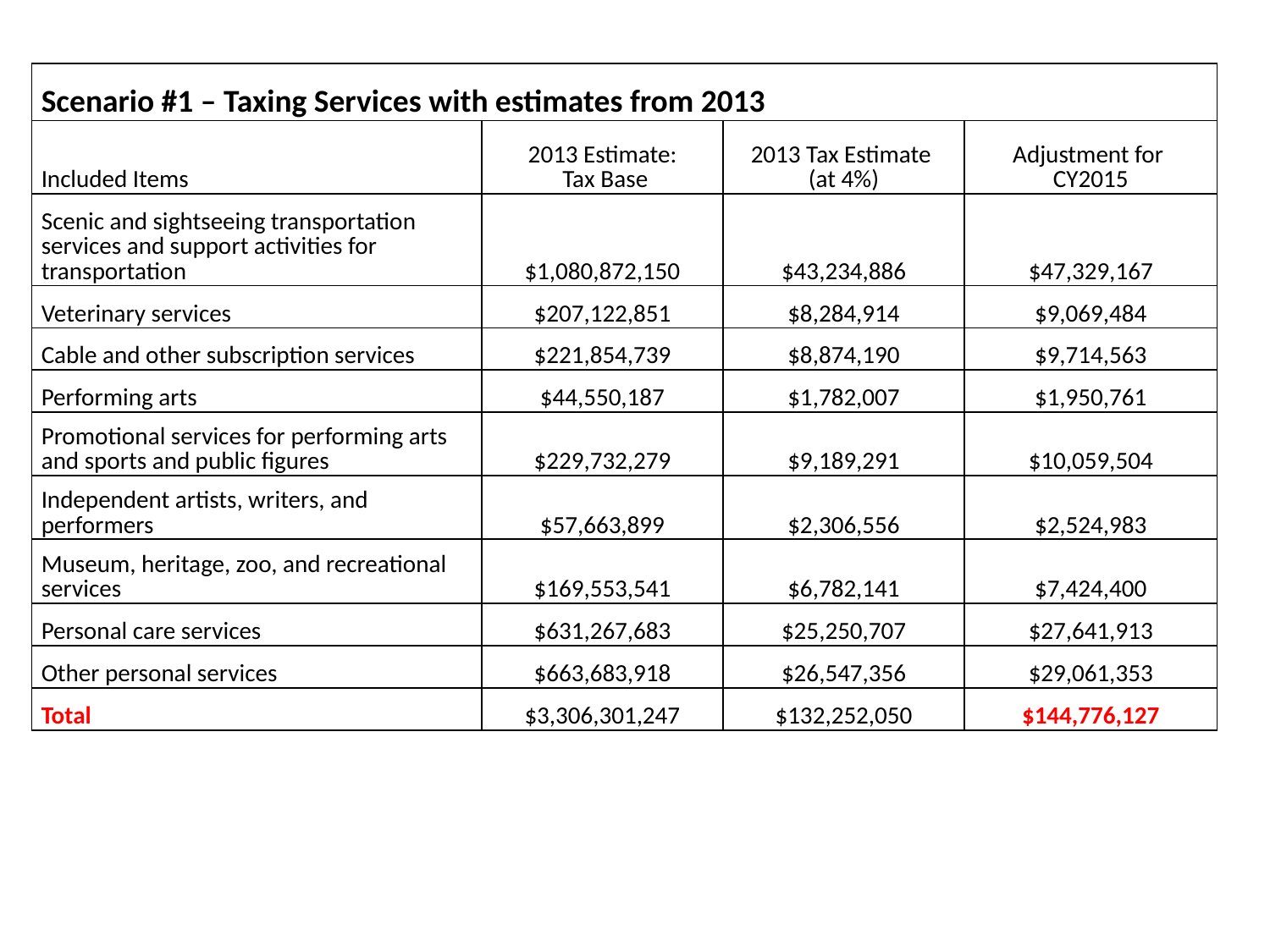

| Scenario #1 – Taxing Services with estimates from 2013 |  |  |  |
| --- | --- | --- | --- |
| Included Items | 2013 Estimate: Tax Base | 2013 Tax Estimate (at 4%) | Adjustment for CY2015 |
| Scenic and sightseeing transportation services and support activities for transportation | $1,080,872,150 | $43,234,886 | $47,329,167 |
| Veterinary services | $207,122,851 | $8,284,914 | $9,069,484 |
| Cable and other subscription services | $221,854,739 | $8,874,190 | $9,714,563 |
| Performing arts | $44,550,187 | $1,782,007 | $1,950,761 |
| Promotional services for performing arts and sports and public figures | $229,732,279 | $9,189,291 | $10,059,504 |
| Independent artists, writers, and performers | $57,663,899 | $2,306,556 | $2,524,983 |
| Museum, heritage, zoo, and recreational services | $169,553,541 | $6,782,141 | $7,424,400 |
| Personal care services | $631,267,683 | $25,250,707 | $27,641,913 |
| Other personal services | $663,683,918 | $26,547,356 | $29,061,353 |
| Total | $3,306,301,247 | $132,252,050 | $144,776,127 |